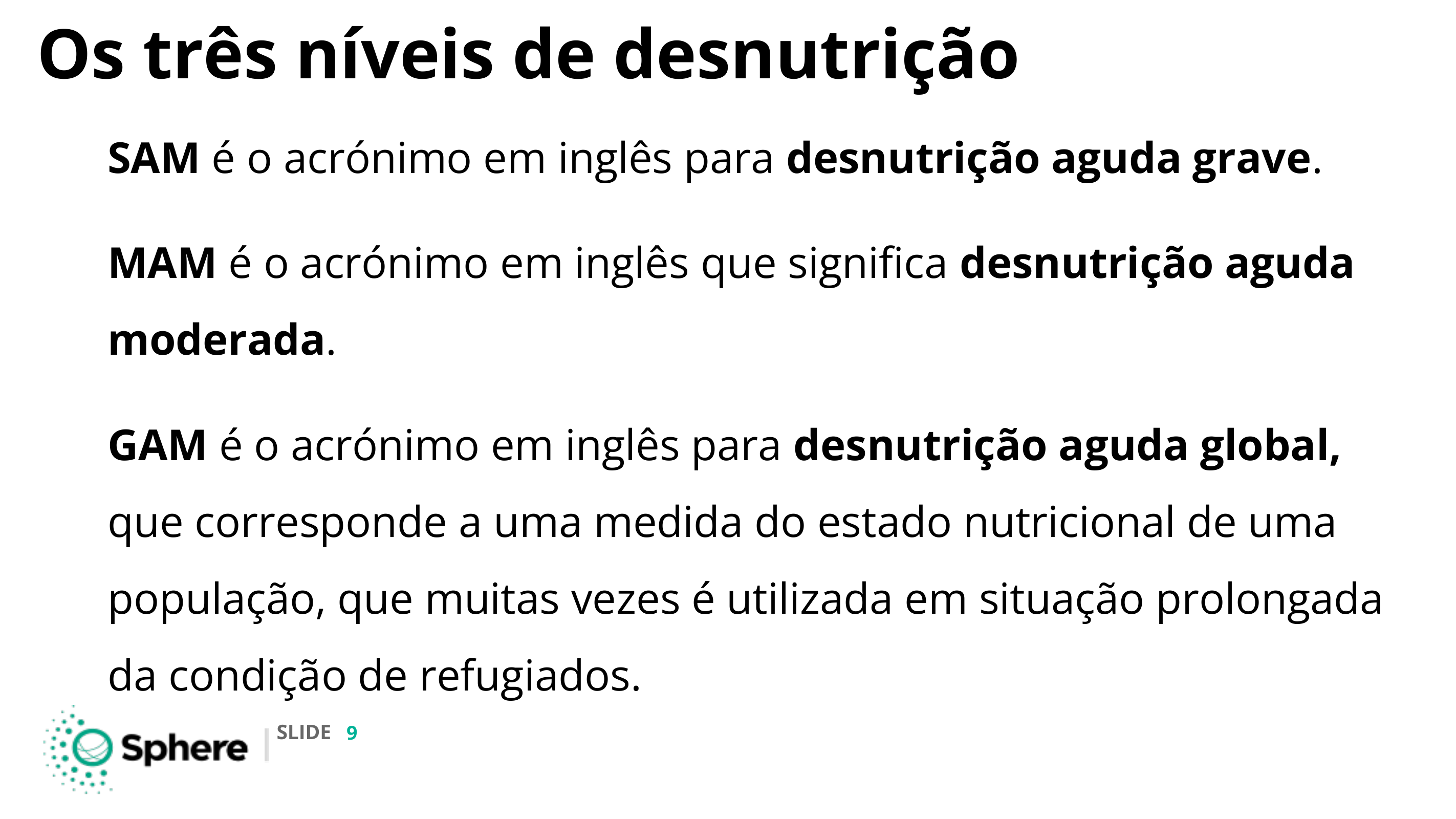

# Os três níveis de desnutrição
SAM é o acrónimo em inglês para desnutrição aguda grave.
MAM é o acrónimo em inglês que significa desnutrição aguda moderada.
GAM é o acrónimo em inglês para desnutrição aguda global, que corresponde a uma medida do estado nutricional de uma população, que muitas vezes é utilizada em situação prolongada da condição de refugiados.

9